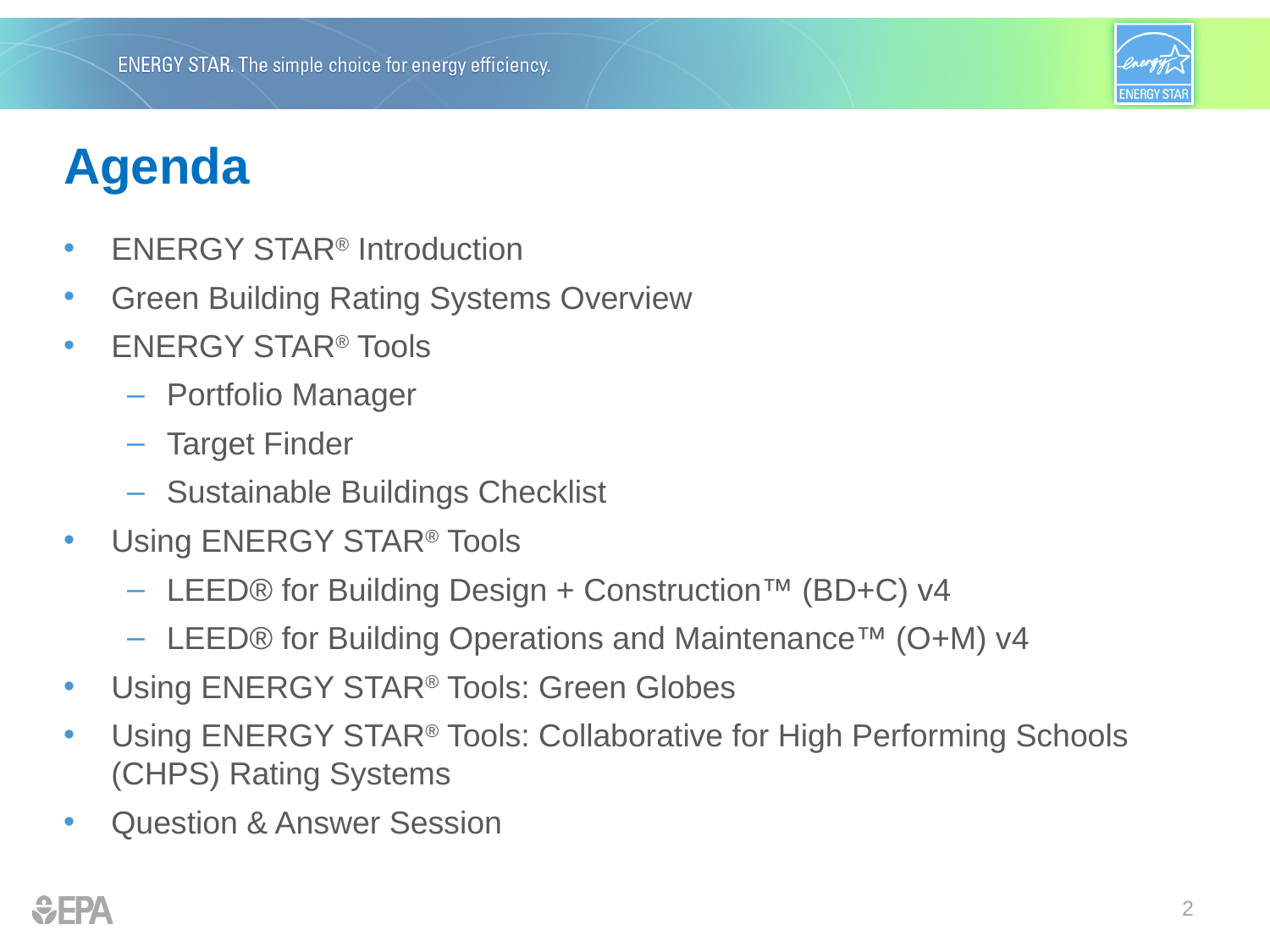

# Agenda
ENERGY STAR® Introduction
Green Building Rating Systems Overview
ENERGY STAR® Tools
Portfolio Manager
Target Finder
Sustainable Buildings Checklist
Using ENERGY STAR® Tools
LEED® for Building Design + Construction™ (BD+C) v4
LEED® for Building Operations and Maintenance™ (O+M) v4
Using ENERGY STAR® Tools: Green Globes
Using ENERGY STAR® Tools: Collaborative for High Performing Schools (CHPS) Rating Systems
Question & Answer Session
2